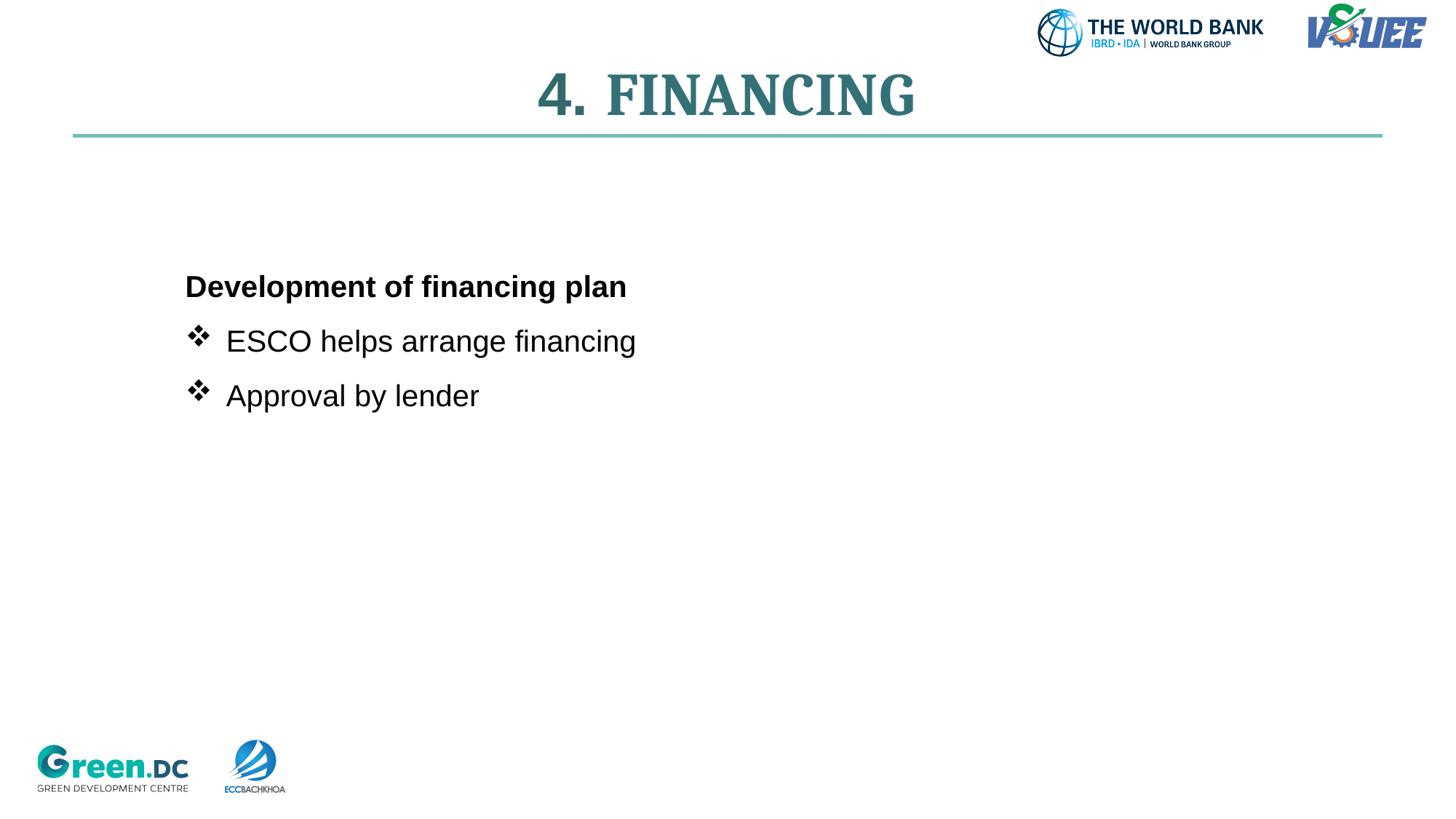

# 4. FINANCING
Development of financing plan
ESCO helps arrange financing
Approval by lender